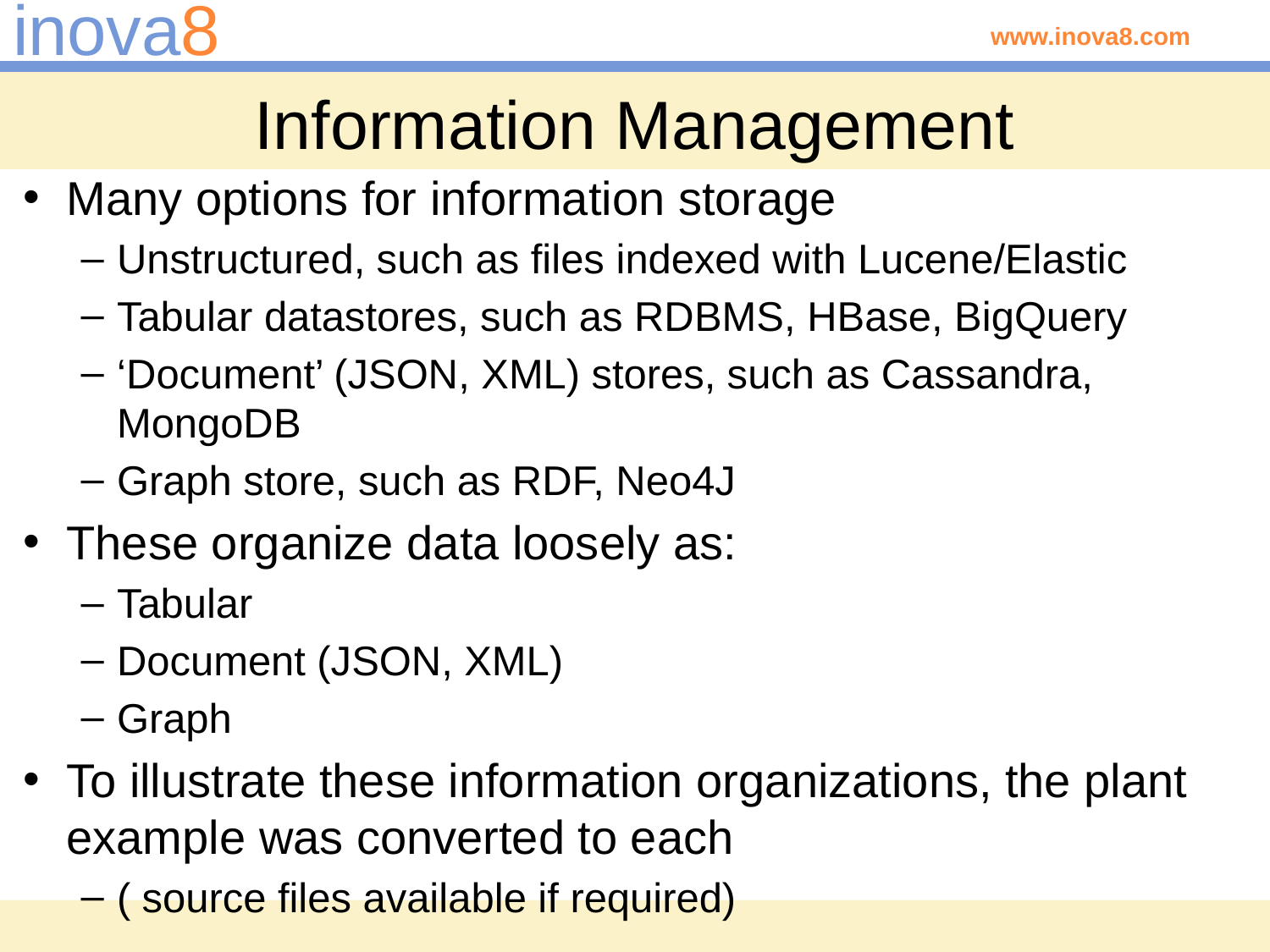

# Information Management
Many options for information storage
Unstructured, such as files indexed with Lucene/Elastic
Tabular datastores, such as RDBMS, HBase, BigQuery
‘Document’ (JSON, XML) stores, such as Cassandra, MongoDB
Graph store, such as RDF, Neo4J
These organize data loosely as:
Tabular
Document (JSON, XML)
Graph
To illustrate these information organizations, the plant example was converted to each
( source files available if required)